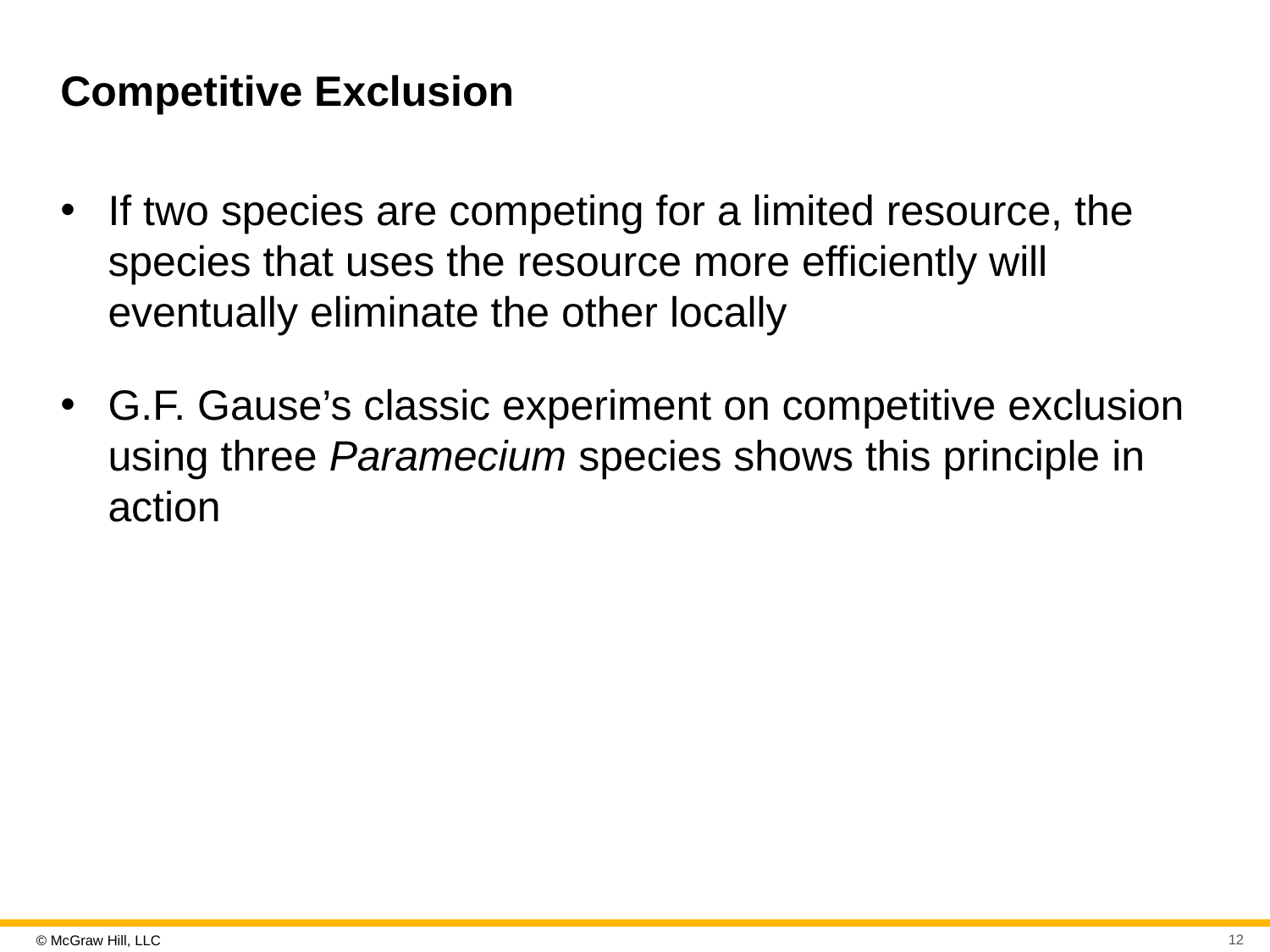

# Competitive Exclusion
If two species are competing for a limited resource, the species that uses the resource more efficiently will eventually eliminate the other locally
G.F. Gause’s classic experiment on competitive exclusion using three Paramecium species shows this principle in action
12